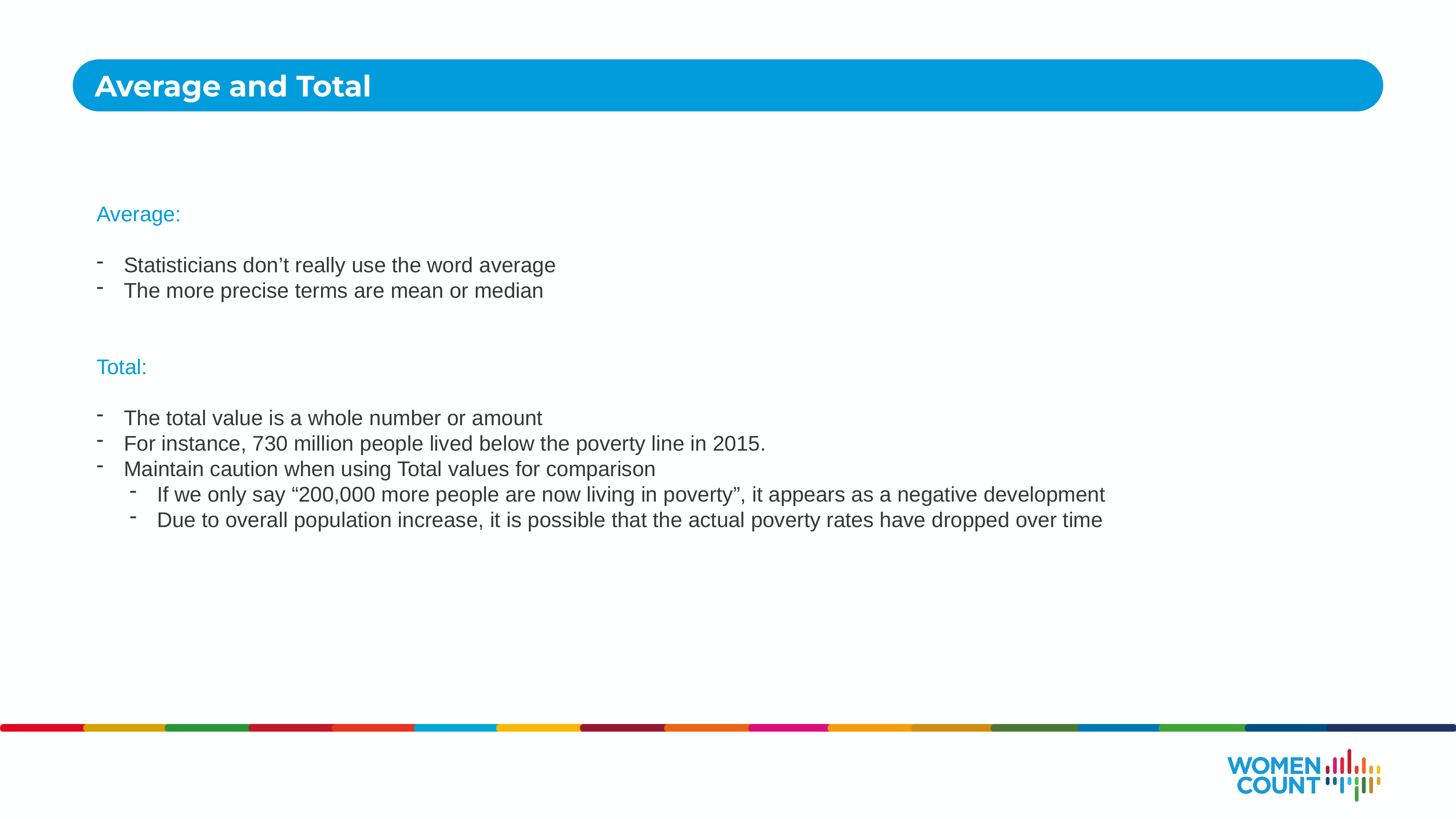

Average and Total
Average:

Statisticians don’t really use the word average
The more precise terms are mean or median

Total:

The total value is a whole number or amount
For instance, 730 million people lived below the poverty line in 2015.
Maintain caution when using Total values for comparison
If we only say “200,000 more people are now living in poverty”, it appears as a negative development
Due to overall population increase, it is possible that the actual poverty rates have dropped over time